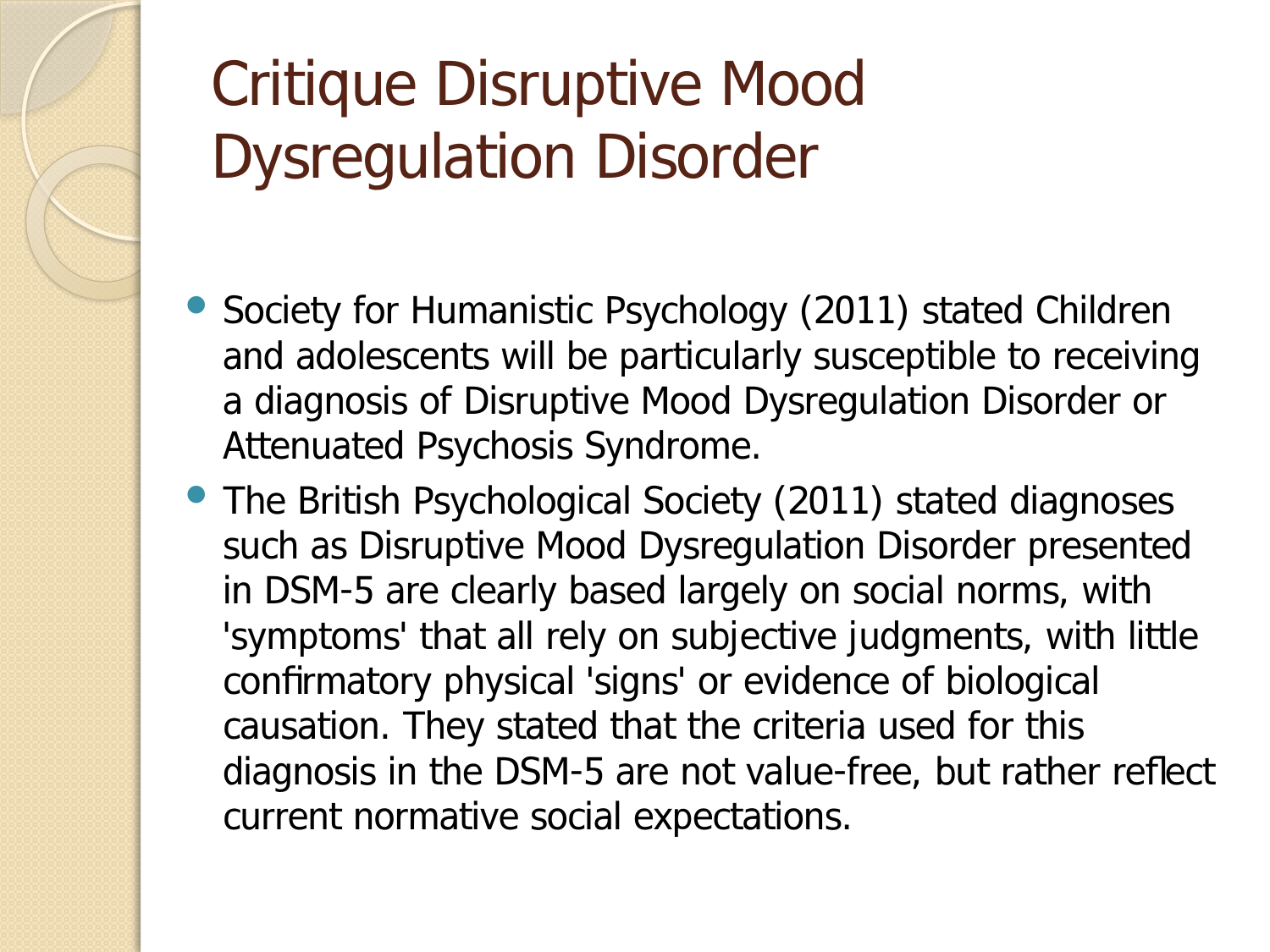

# Critique Disruptive Mood Dysregulation Disorder
Society for Humanistic Psychology (2011) stated Children and adolescents will be particularly susceptible to receiving a diagnosis of Disruptive Mood Dysregulation Disorder or Attenuated Psychosis Syndrome.
The British Psychological Society (2011) stated diagnoses such as Disruptive Mood Dysregulation Disorder presented in DSM-5 are clearly based largely on social norms, with 'symptoms' that all rely on subjective judgments, with little confirmatory physical 'signs' or evidence of biological causation. They stated that the criteria used for this diagnosis in the DSM-5 are not value-free, but rather reflect current normative social expectations.